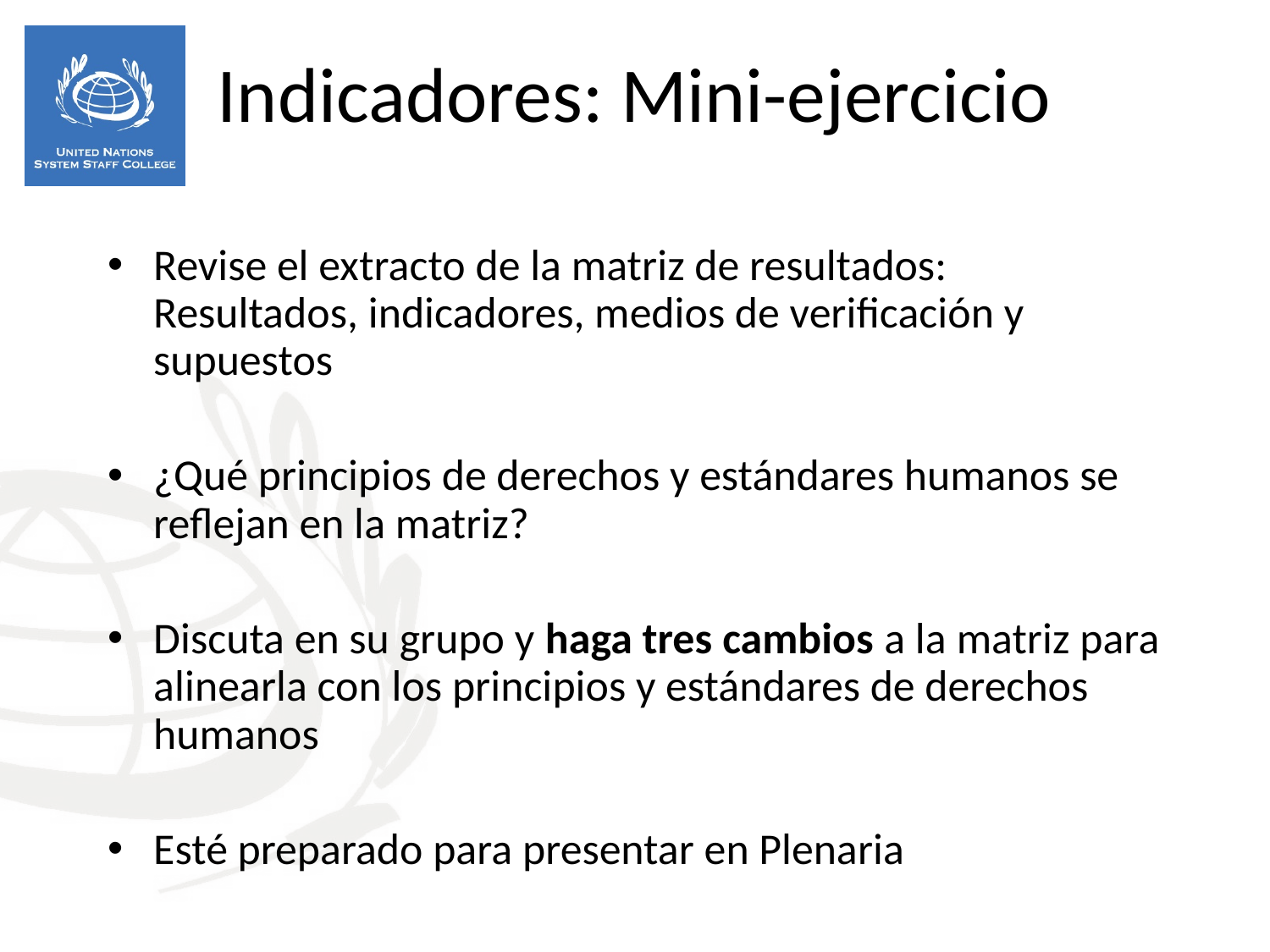

Indicadores: Mini-ejercicio
Revise el extracto de la matriz de resultados: Resultados, indicadores, medios de verificación y supuestos

¿Qué principios de derechos y estándares humanos se reflejan en la matriz?

Discuta en su grupo y haga tres cambios a la matriz para alinearla con los principios y estándares de derechos humanos

Esté preparado para presentar en Plenaria